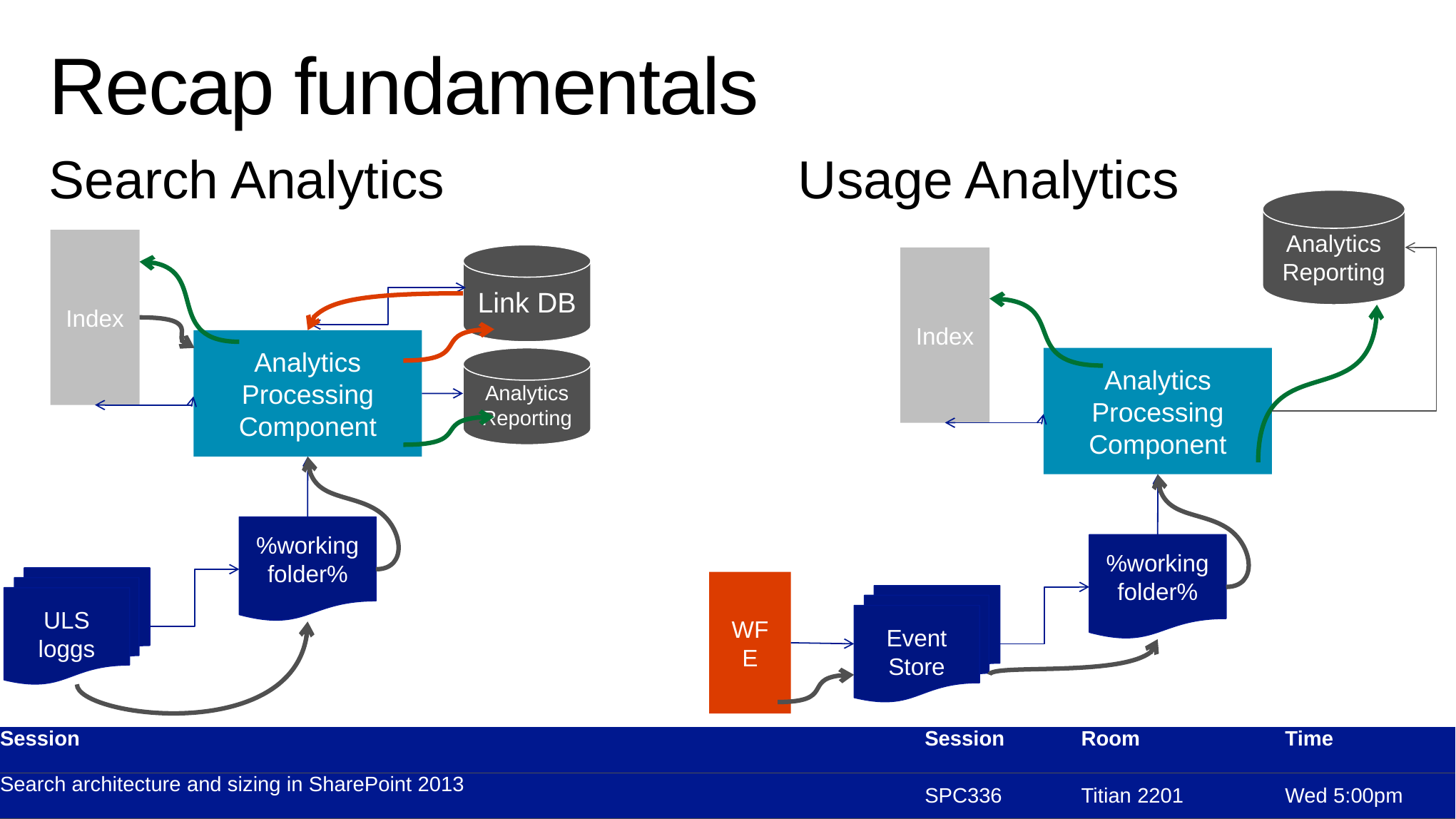

# Recap fundamentals
Search Analytics
Usage Analytics
Analytics Reporting
Index
Link DB
Index
Analytics Processing Component
Analytics Processing Component
Analytics Reporting
%working folder%
%working folder%
ULS loggs
WFE
Event Store
| Session | Session | Room | Time |
| --- | --- | --- | --- |
| Search architecture and sizing in SharePoint 2013 | SPC336 | Titian 2201 | Wed 5:00pm |